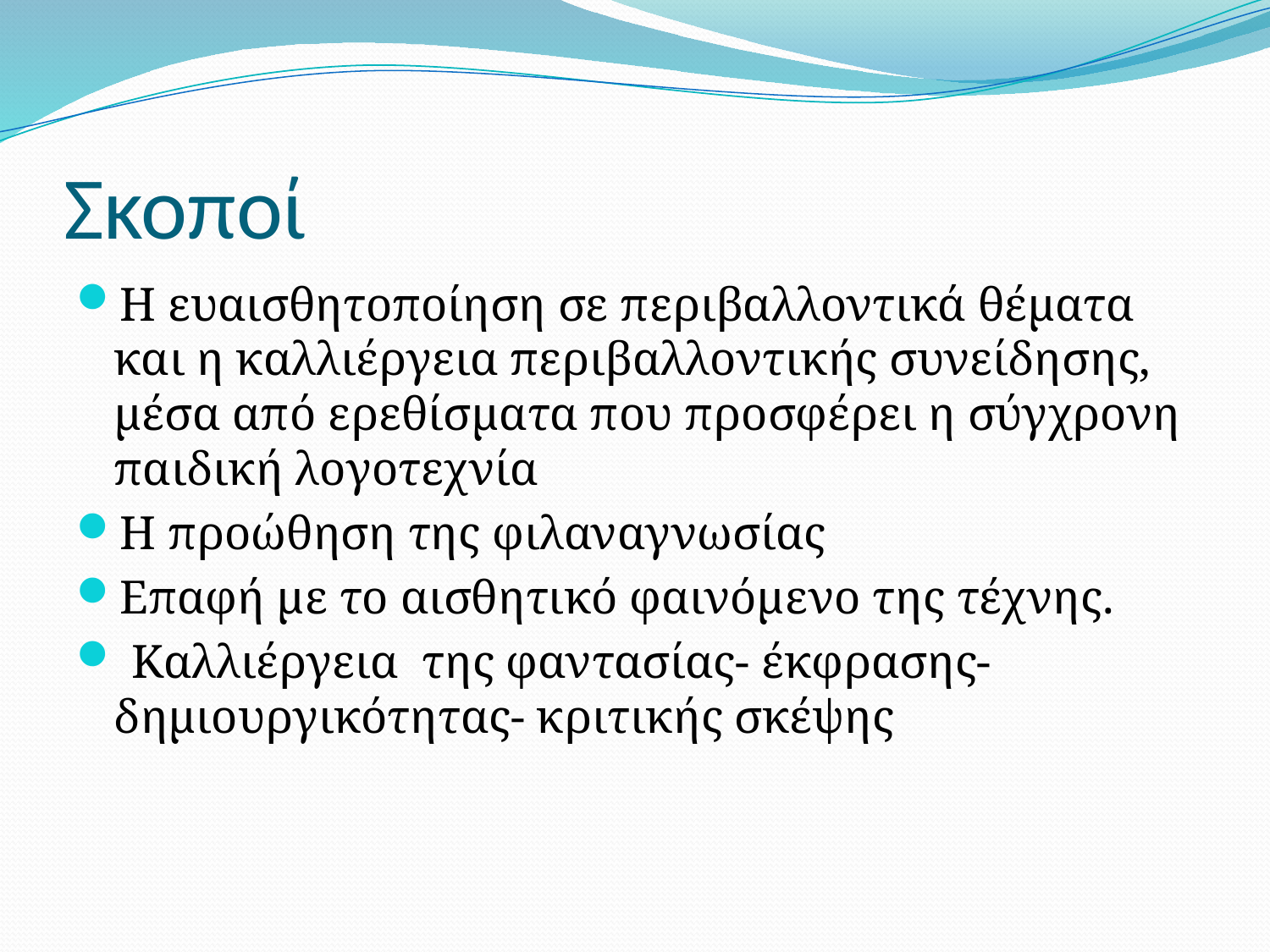

# Σκοποί
Η ευαισθητοποίηση σε περιβαλλοντικά θέματα και η καλλιέργεια περιβαλλοντικής συνείδησης, μέσα από ερεθίσματα που προσφέρει η σύγχρονη παιδική λογοτεχνία
Η προώθηση της φιλαναγνωσίας
Επαφή με το αισθητικό φαινόμενο της τέχνης.
 Καλλιέργεια  της φαντασίας- έκφρασης-δημιουργικότητας- κριτικής σκέψης